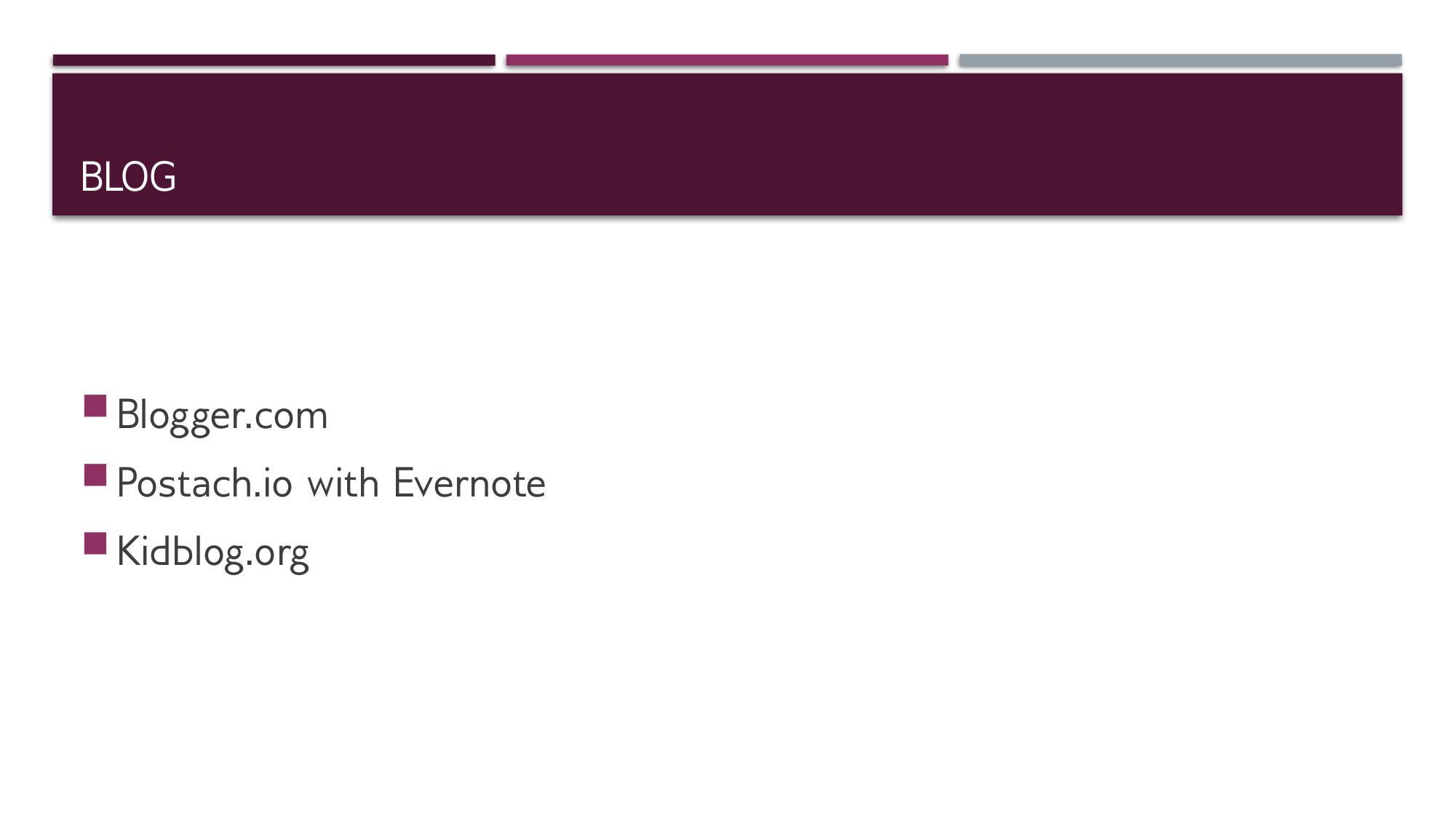

# Blog
Blogger.com
Postach.io with Evernote
Kidblog.org